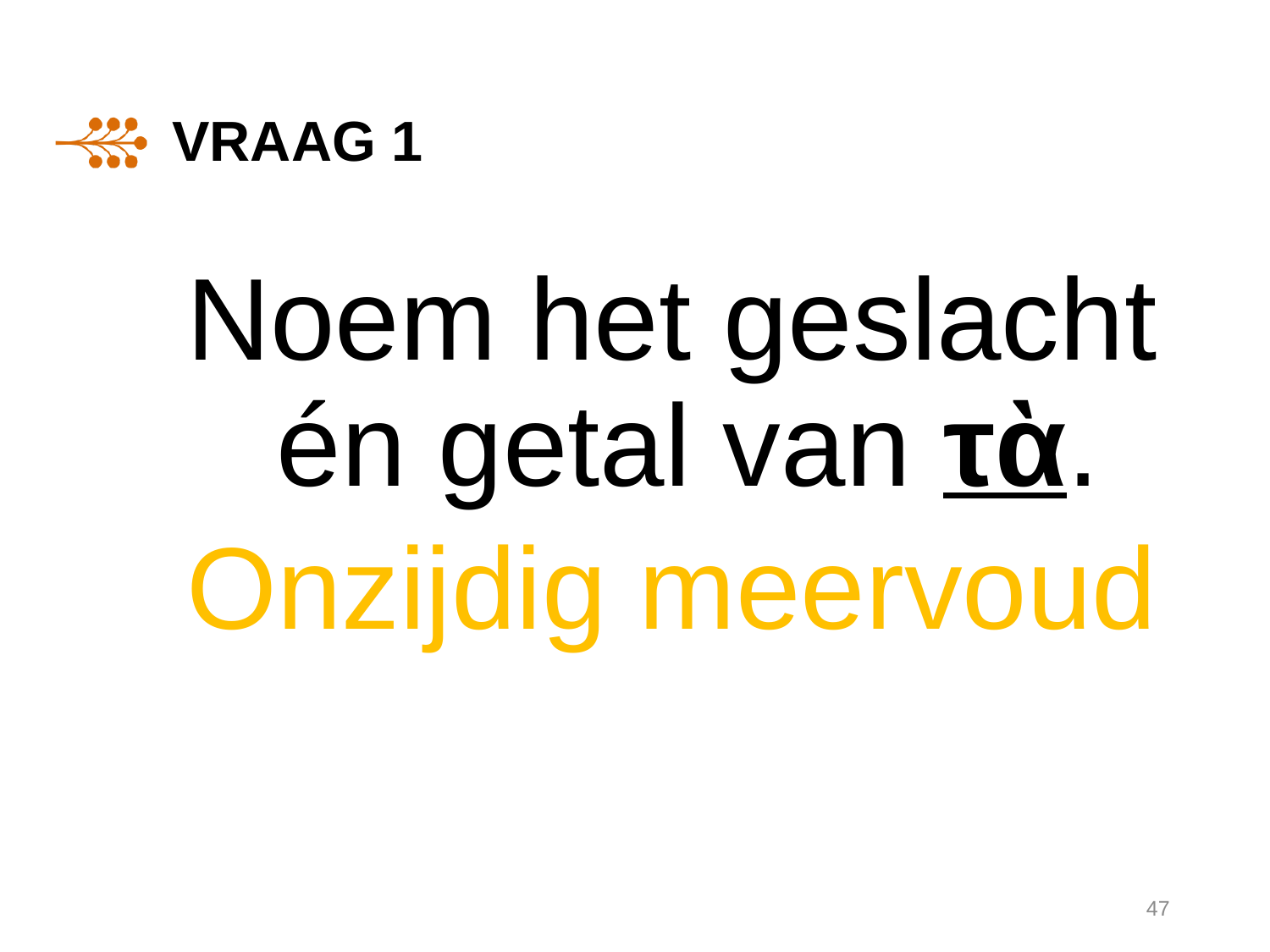

# Vraag 1
Noem het geslacht én getal van τὰ.
Onzijdig meervoud
47